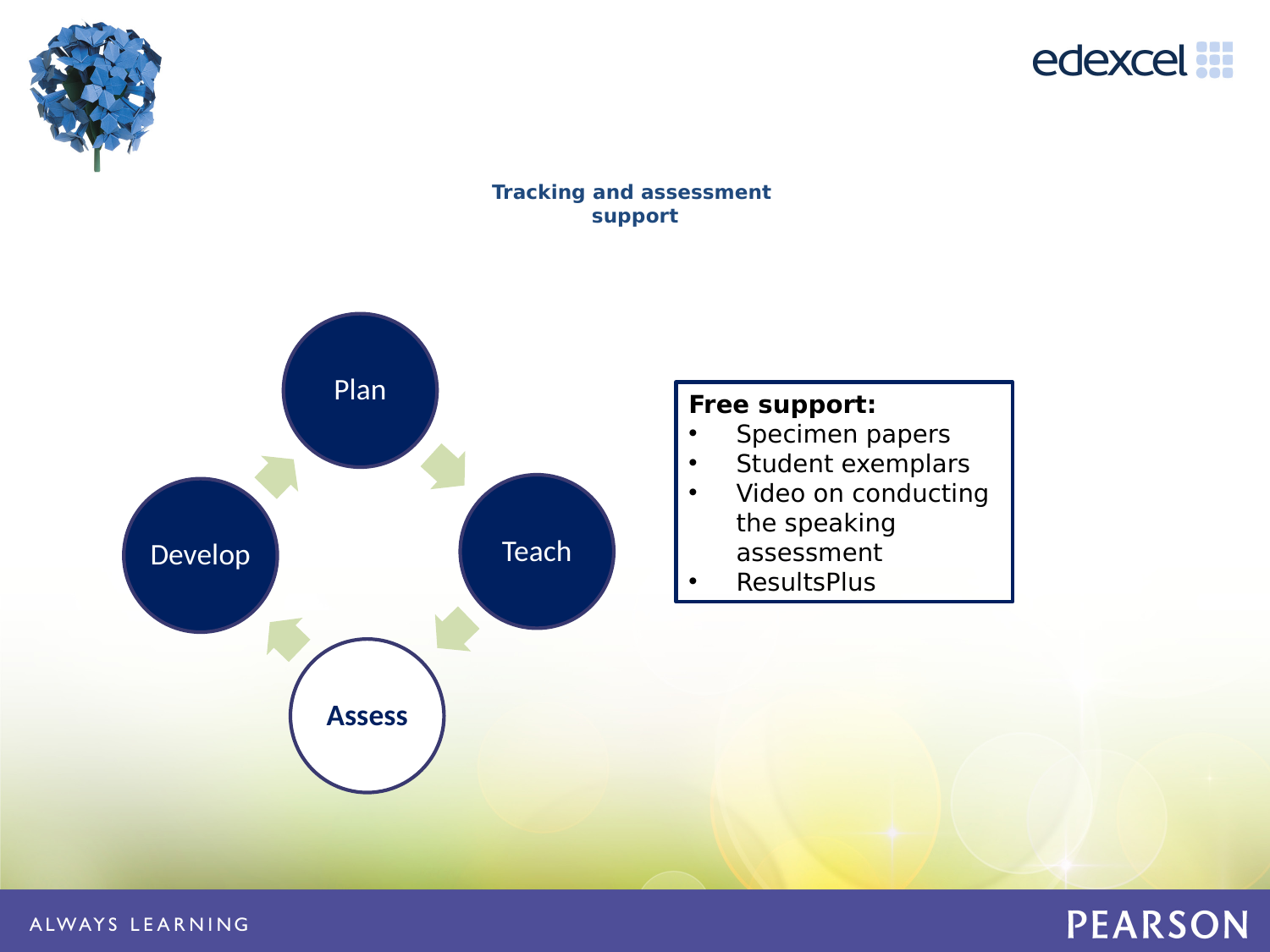

# Tracking and assessment support
Plan

Teach

Assess

Develop

Free support:
Specimen papers
Student exemplars
Video on conducting the speaking assessment
ResultsPlus